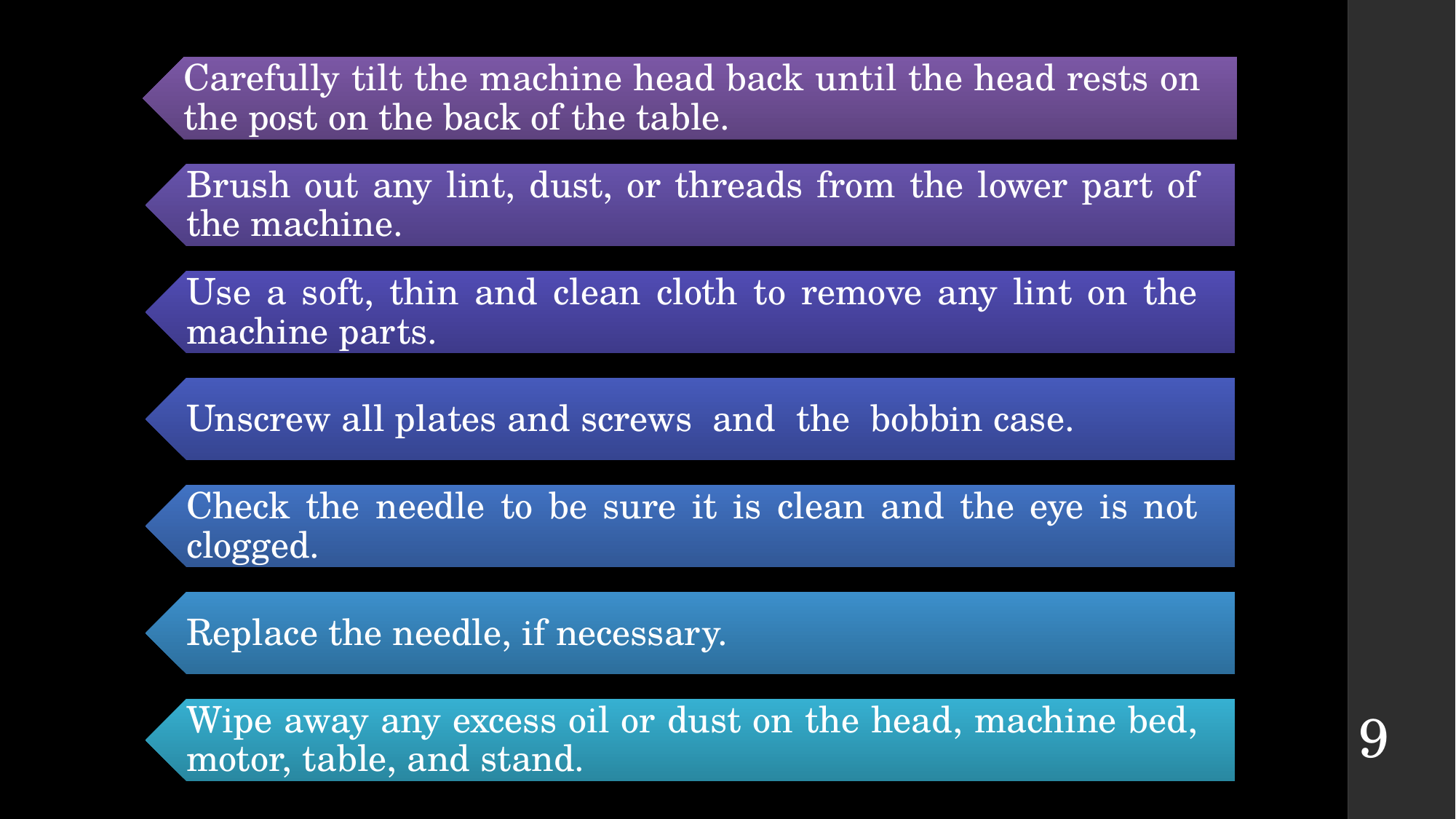

Carefully tilt the machine head back until the head rests on the post on the back of the table.
Brush out any lint, dust, or threads from the lower part of the machine.
Use a soft, thin and clean cloth to remove any lint on the machine parts.
Unscrew all plates and screws  and  the  bobbin case.
Check the needle to be sure it is clean and the eye is not clogged.
Replace the needle, if necessary.
Wipe away any excess oil or dust on the head, machine bed, motor, table, and stand.
9